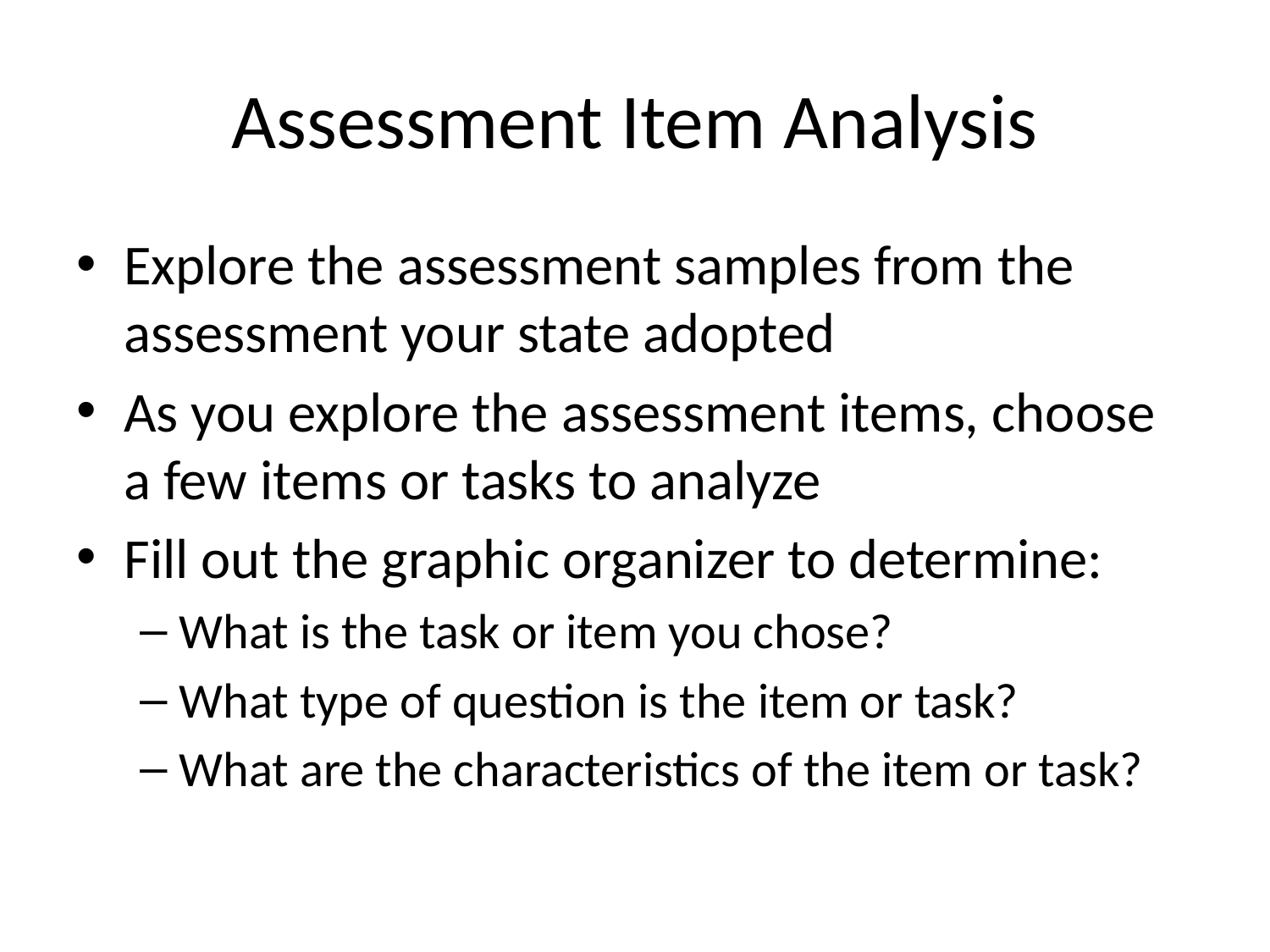

# Assessment Item Analysis
Explore the assessment samples from the assessment your state adopted
As you explore the assessment items, choose a few items or tasks to analyze
Fill out the graphic organizer to determine:
What is the task or item you chose?
What type of question is the item or task?
What are the characteristics of the item or task?